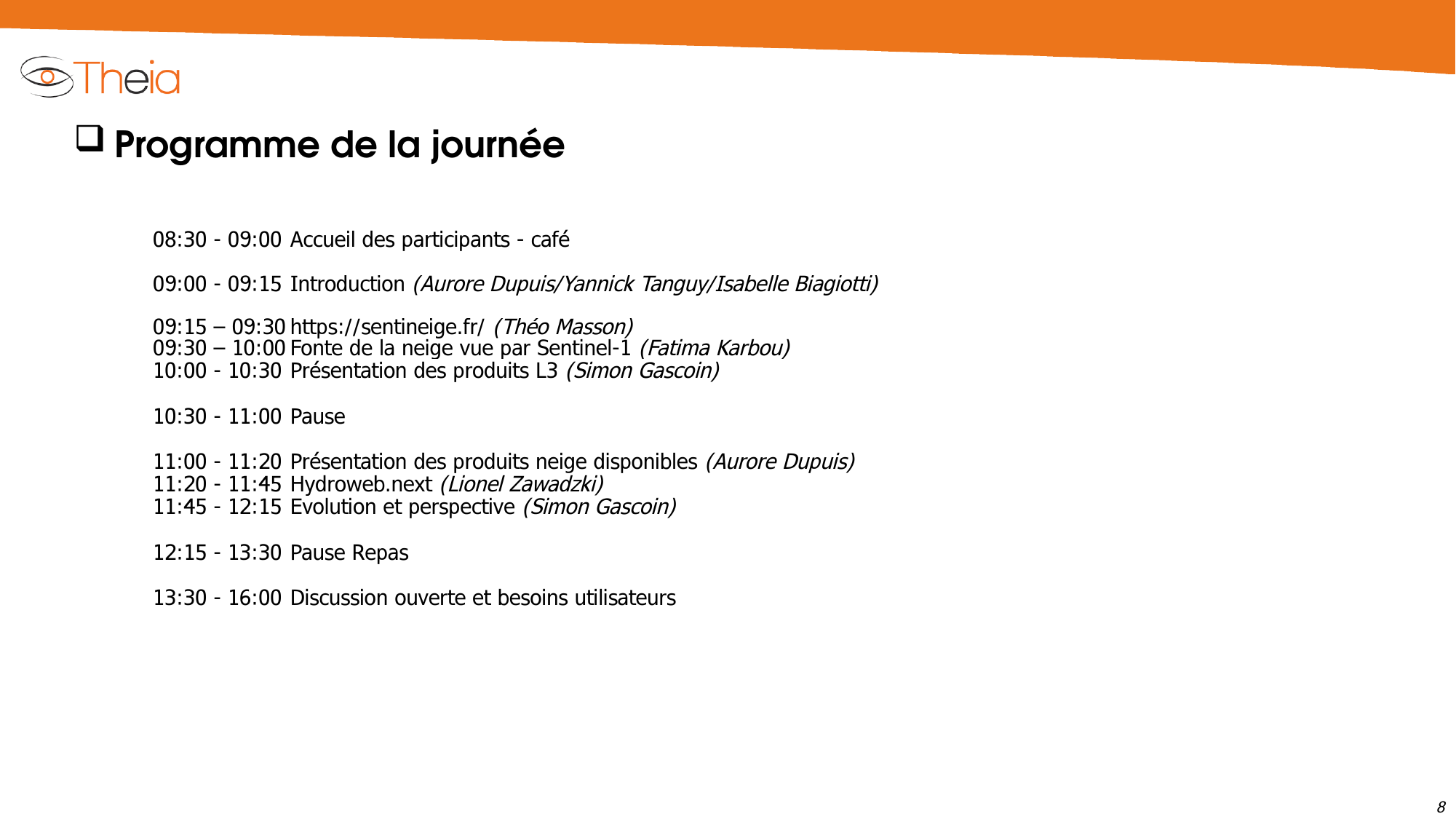

# Programme de la journée
| 08:30 - 09:00 | Accueil des participants - café |
| --- | --- |
|  |  |
| 09:00 - 09:15 | Introduction (Aurore Dupuis/Yannick Tanguy/Isabelle Biagiotti) |
| 09:15 – 09:30 09:30 – 10:00 | https://sentineige.fr/ (Théo Masson) Fonte de la neige vue par Sentinel-1 (Fatima Karbou) |
| 10:00 - 10:30 | Présentation des produits L3 (Simon Gascoin) |
|  |  |
| 10:30 - 11:00 | Pause |
|  |  |
| 11:00 - 11:20 | Présentation des produits neige disponibles (Aurore Dupuis) |
| 11:20 - 11:45 | Hydroweb.next (Lionel Zawadzki) |
| 11:45 - 12:15 | Evolution et perspective (Simon Gascoin) |
|  |  |
| 12:15 - 13:30 | Pause Repas |
|  |  |
| 13:30 - 16:00 | Discussion ouverte et besoins utilisateurs |